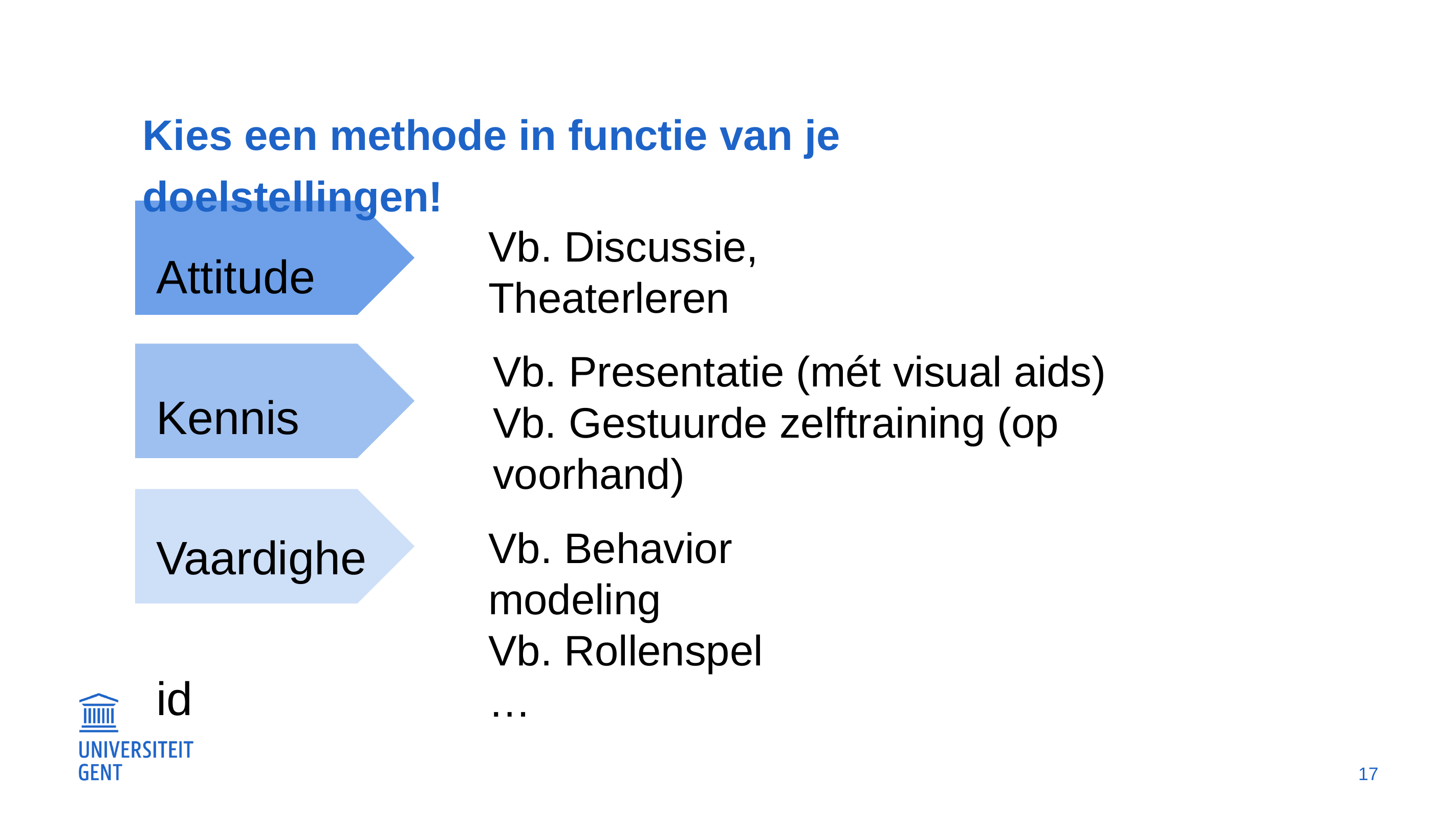

Kies een methode in functie van je doelstellingen!
Attitude
Kennis
Vaardigheid

Vb. Discussie, Theaterleren
Vb. Presentatie (mét visual aids)
Vb. Gestuurde zelftraining (op voorhand)

Vb. Behavior modeling
Vb. Rollenspel
…
17